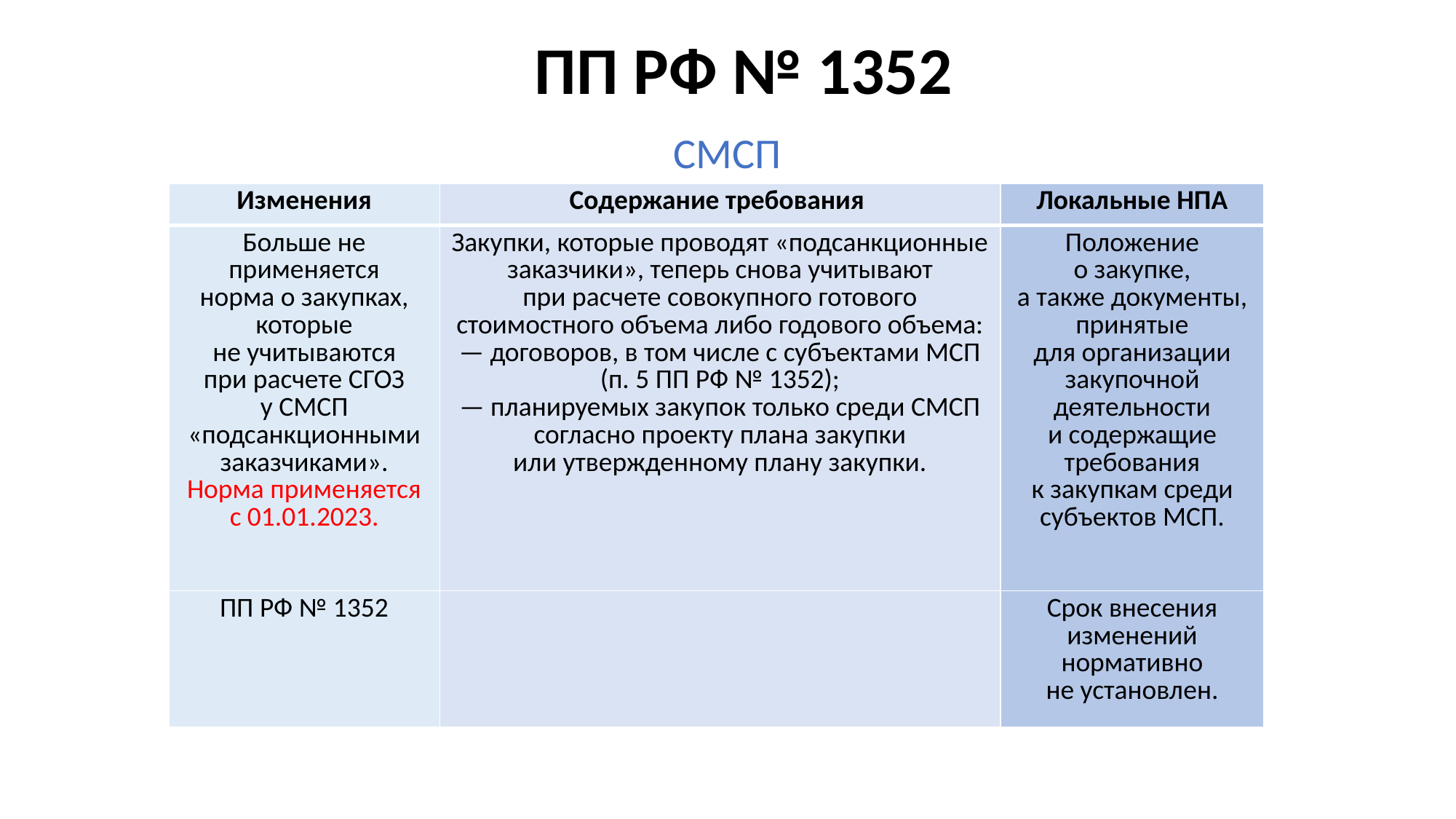

# ПП РФ № 1352
СМСП
| Изменения | Содержание требования | Локальные НПА |
| --- | --- | --- |
| Больше не применяется норма о закупках, которые не учитываются при расчете СГОЗ у СМСП «подсанкционными заказчиками». Норма применяется с 01.01.2023. | Закупки, которые проводят «подсанкционные заказчики», теперь снова учитывают при расчете совокупного готового стоимостного объема либо годового объема: — договоров, в том числе с субъектами МСП (п. 5 ПП РФ № 1352); — планируемых закупок только среди СМСП согласно проекту плана закупки или утвержденному плану закупки. | Положение о закупке, а также документы, принятые для организации закупочной деятельности и содержащие требования к закупкам среди субъектов МСП. |
| ПП РФ № 1352 |  | Срок внесения изменений нормативно не установлен. |